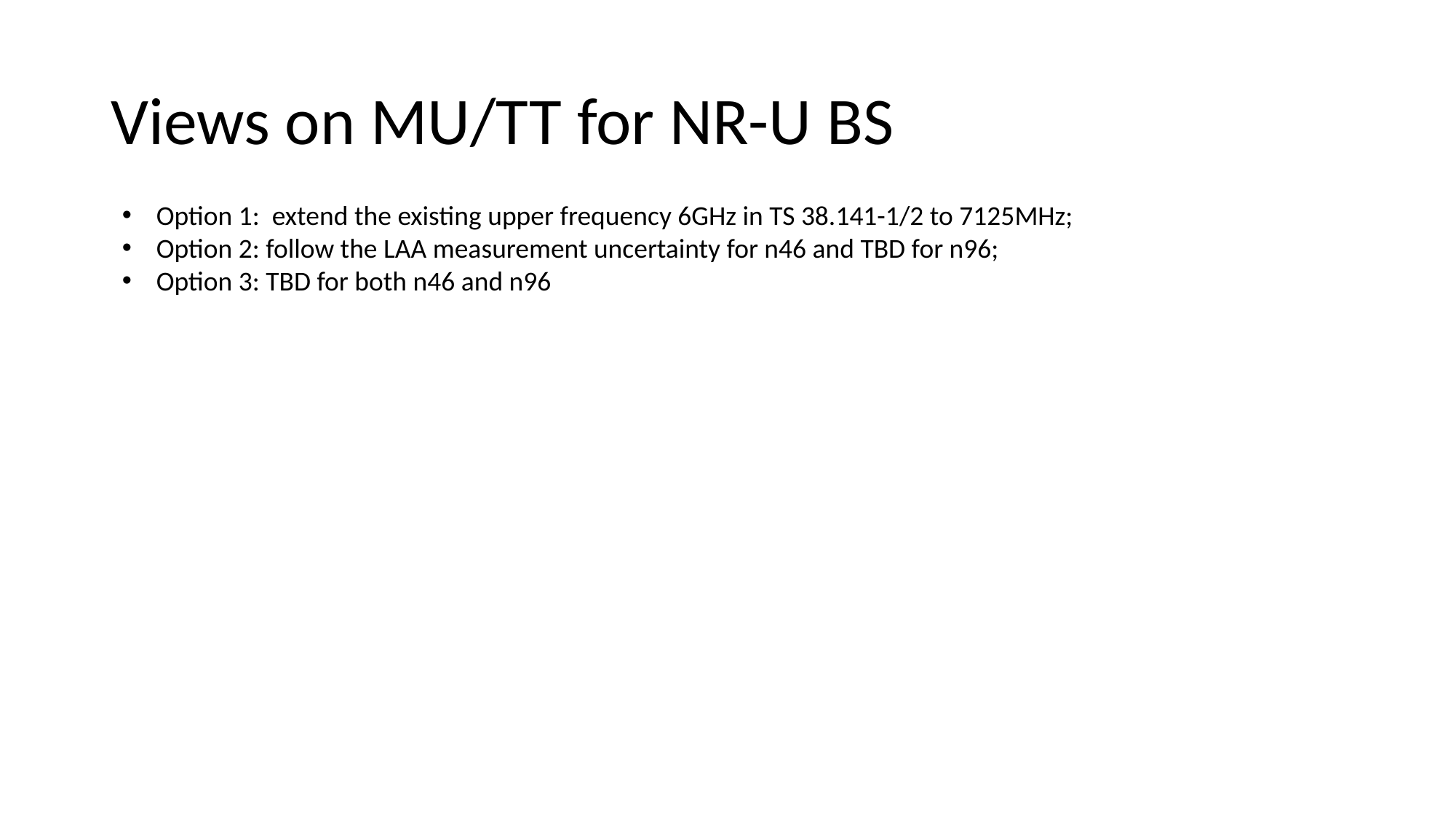

# Views on MU/TT for NR-U BS
Option 1:  extend the existing upper frequency 6GHz in TS 38.141-1/2 to 7125MHz;
Option 2: follow the LAA measurement uncertainty for n46 and TBD for n96;
Option 3: TBD for both n46 and n96

3